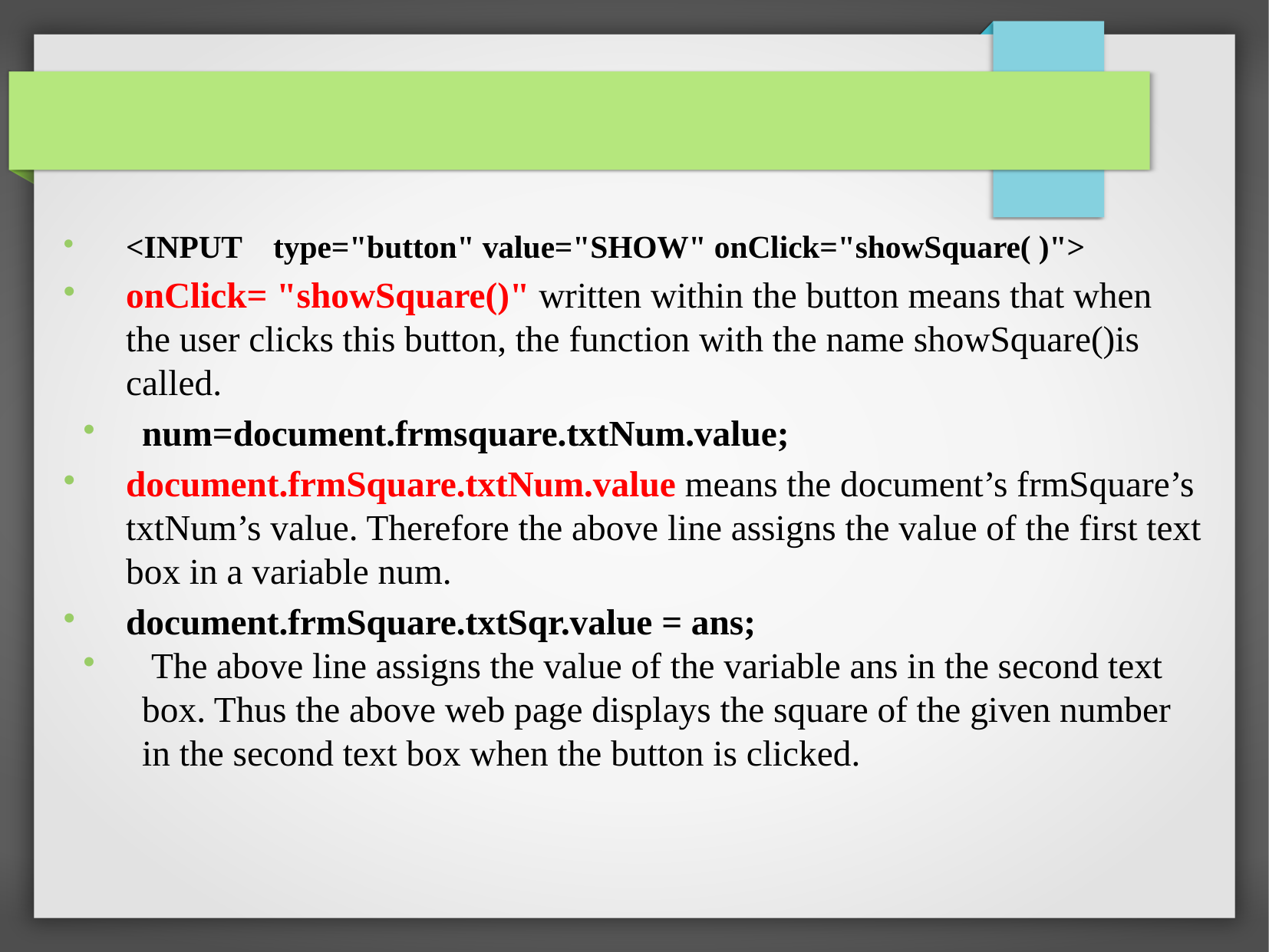

<INPUT    type="button" value="SHOW" onClick="showSquare( )">
onClick= "showSquare()" written within the button means that when the user clicks this button, the function with the name showSquare()is called.
num=document.frmsquare.txtNum.value;
document.frmSquare.txtNum.value means the document’s frmSquare’s txtNum’s value. Therefore the above line assigns the value of the first text box in a variable num.
document.frmSquare.txtSqr.value = ans;
 The above line assigns the value of the variable ans in the second text box. Thus the above web page displays the square of the given number in the second text box when the button is clicked.